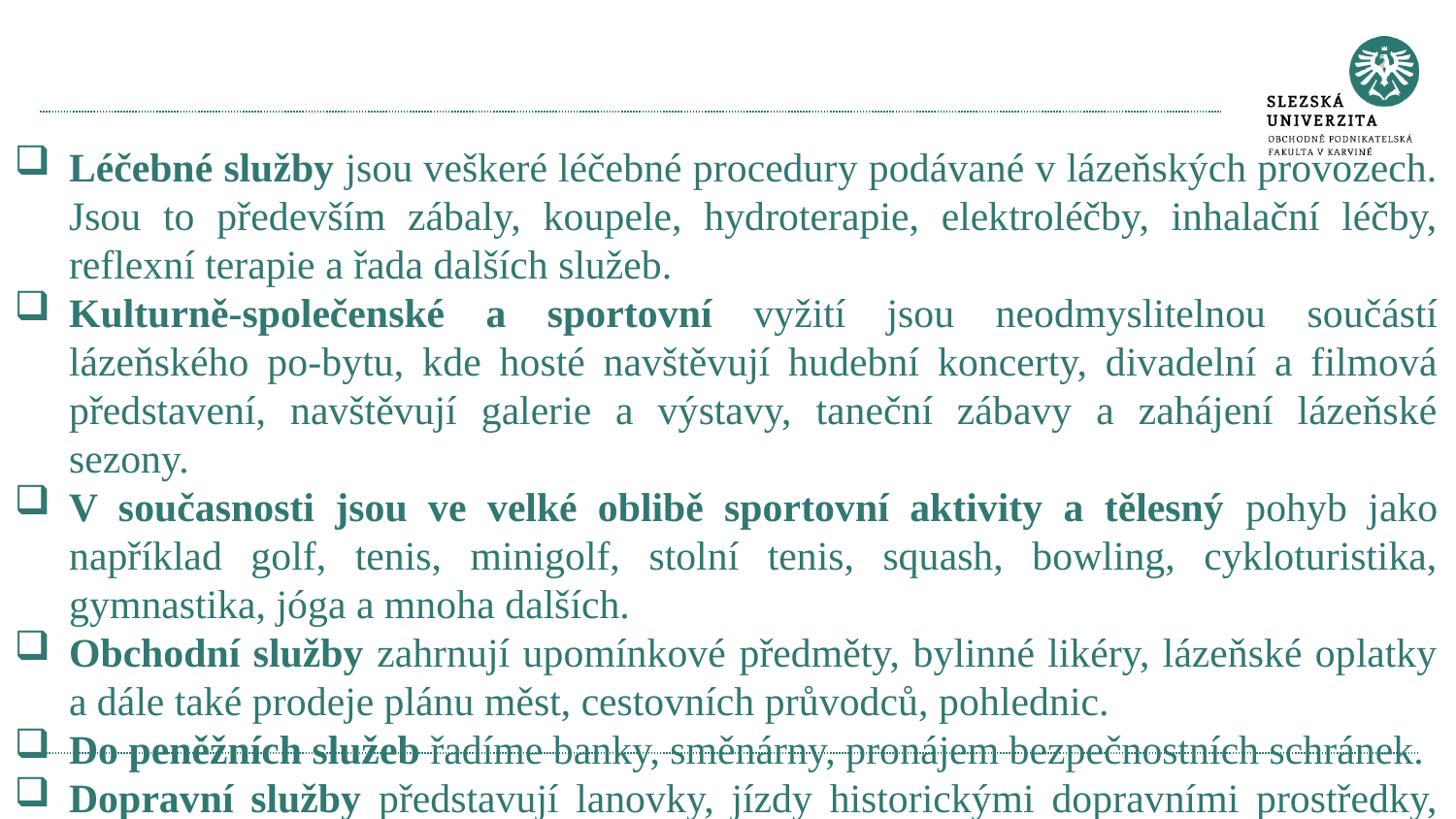

#
Léčebné služby jsou veškeré léčebné procedury podávané v lázeňských provozech. Jsou to především zábaly, koupele, hydroterapie, elektroléčby, inhalační léčby, reflexní terapie a řada dalších služeb.
Kulturně-společenské a sportovní vyžití jsou neodmyslitelnou součástí lázeňského po-bytu, kde hosté navštěvují hudební koncerty, divadelní a filmová představení, navštěvují galerie a výstavy, taneční zábavy a zahájení lázeňské sezony.
V současnosti jsou ve velké oblibě sportovní aktivity a tělesný pohyb jako například golf, tenis, minigolf, stolní tenis, squash, bowling, cykloturistika, gymnastika, jóga a mnoha dalších.
Obchodní služby zahrnují upomínkové předměty, bylinné likéry, lázeňské oplatky a dále také prodeje plánu měst, cestovních průvodců, pohlednic.
Do peněžních služeb řadíme banky, směnárny, pronájem bezpečnostních schránek.
Dopravní služby představují lanovky, jízdy historickými dopravními prostředky, vláčky.